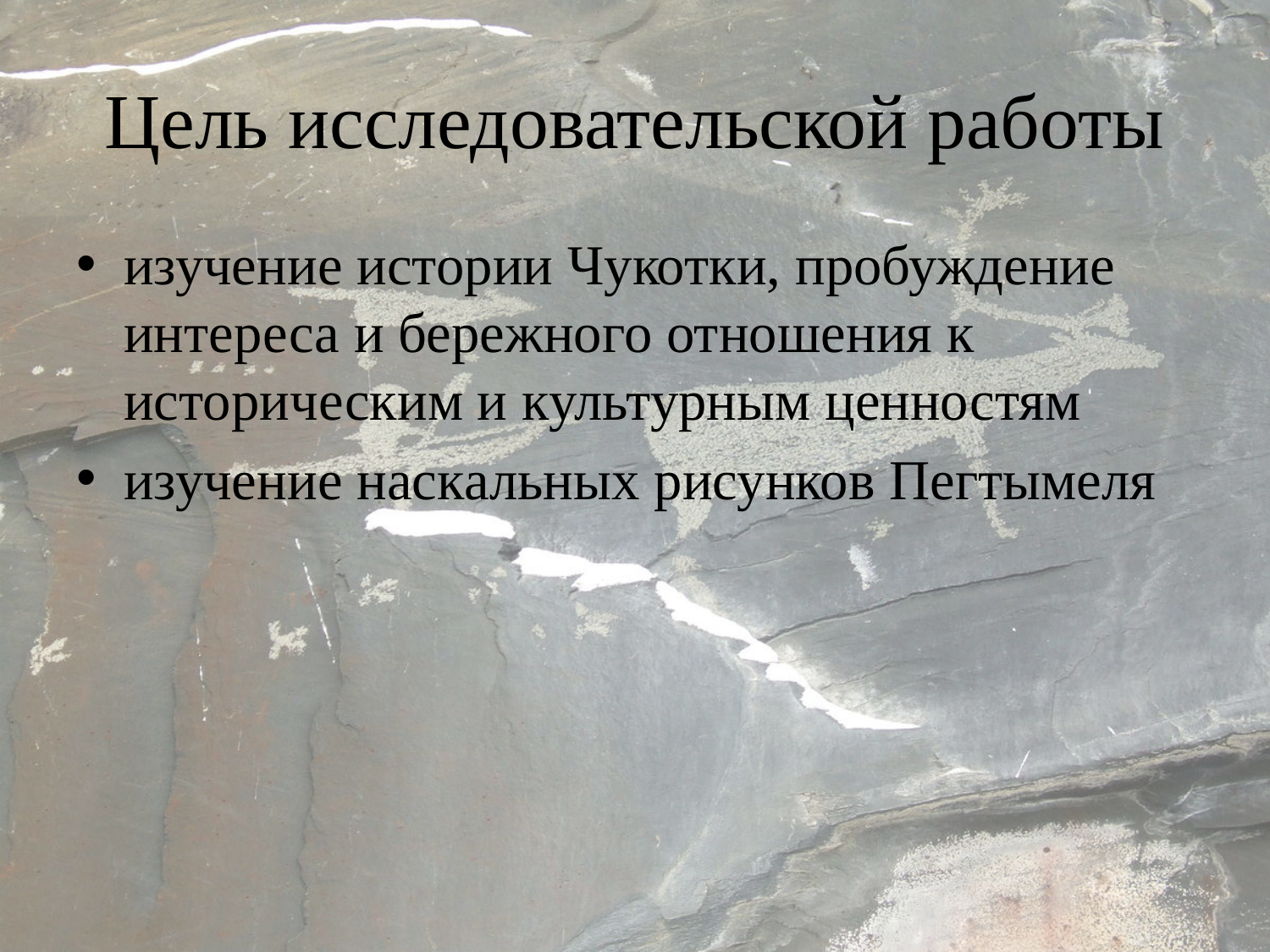

# Цель исследовательской работы
изучение истории Чукотки, пробуждение интереса и бережного отношения к историческим и культурным ценностям
изучение наскальных рисунков Пегтымеля